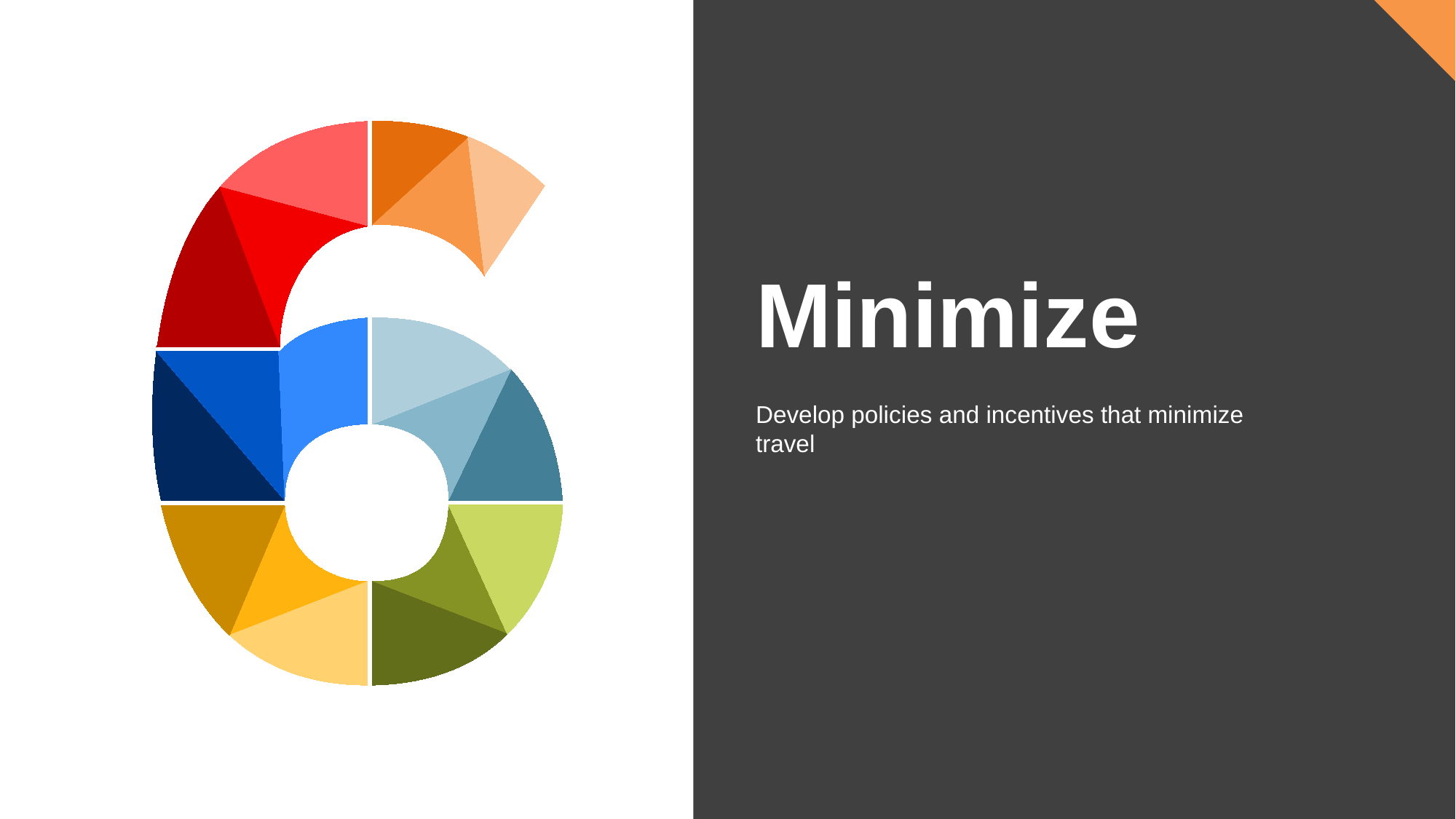

Minimize
Develop policies and incentives that minimize travel